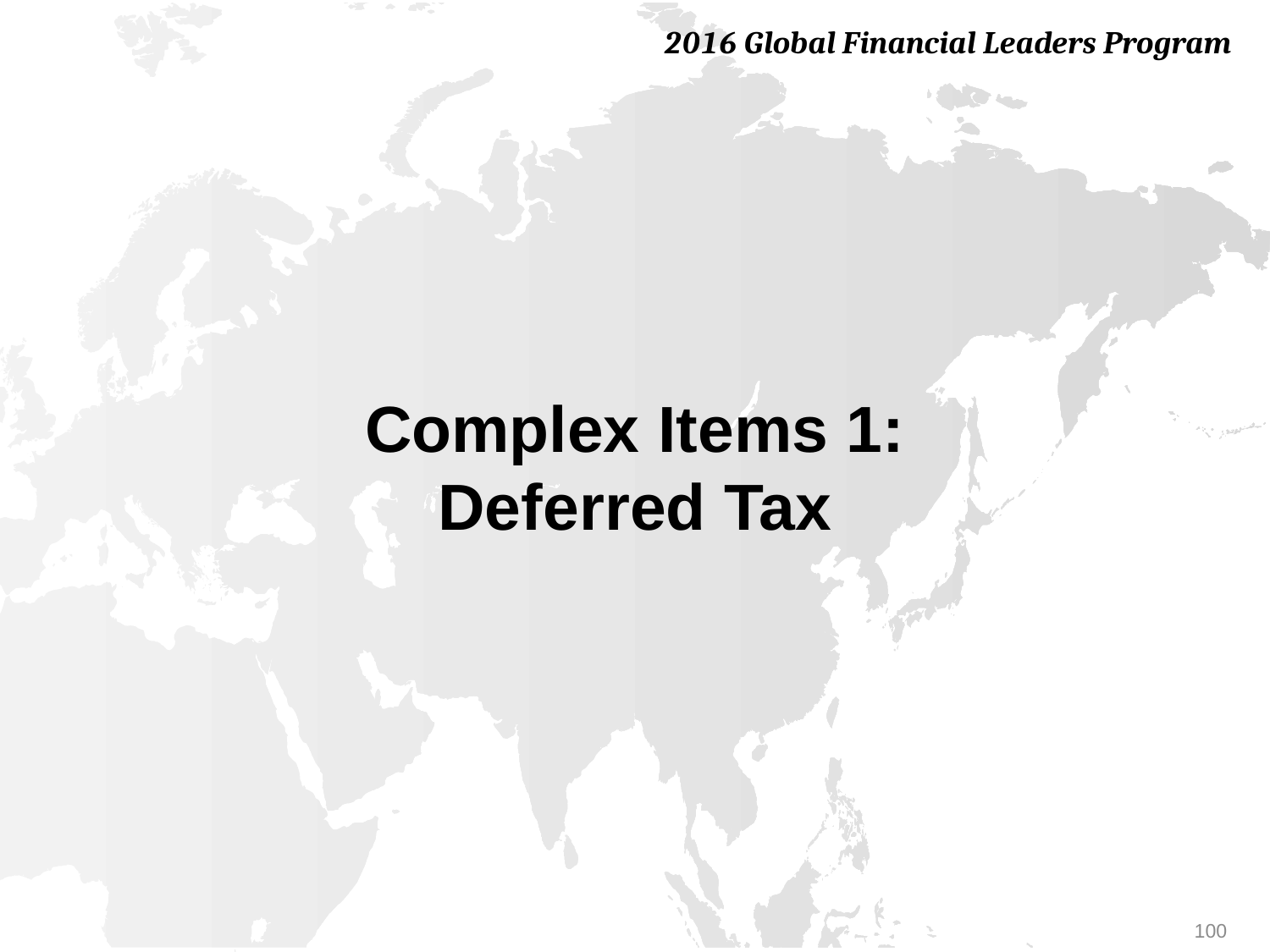

# Complex Items 1: Deferred Tax
100